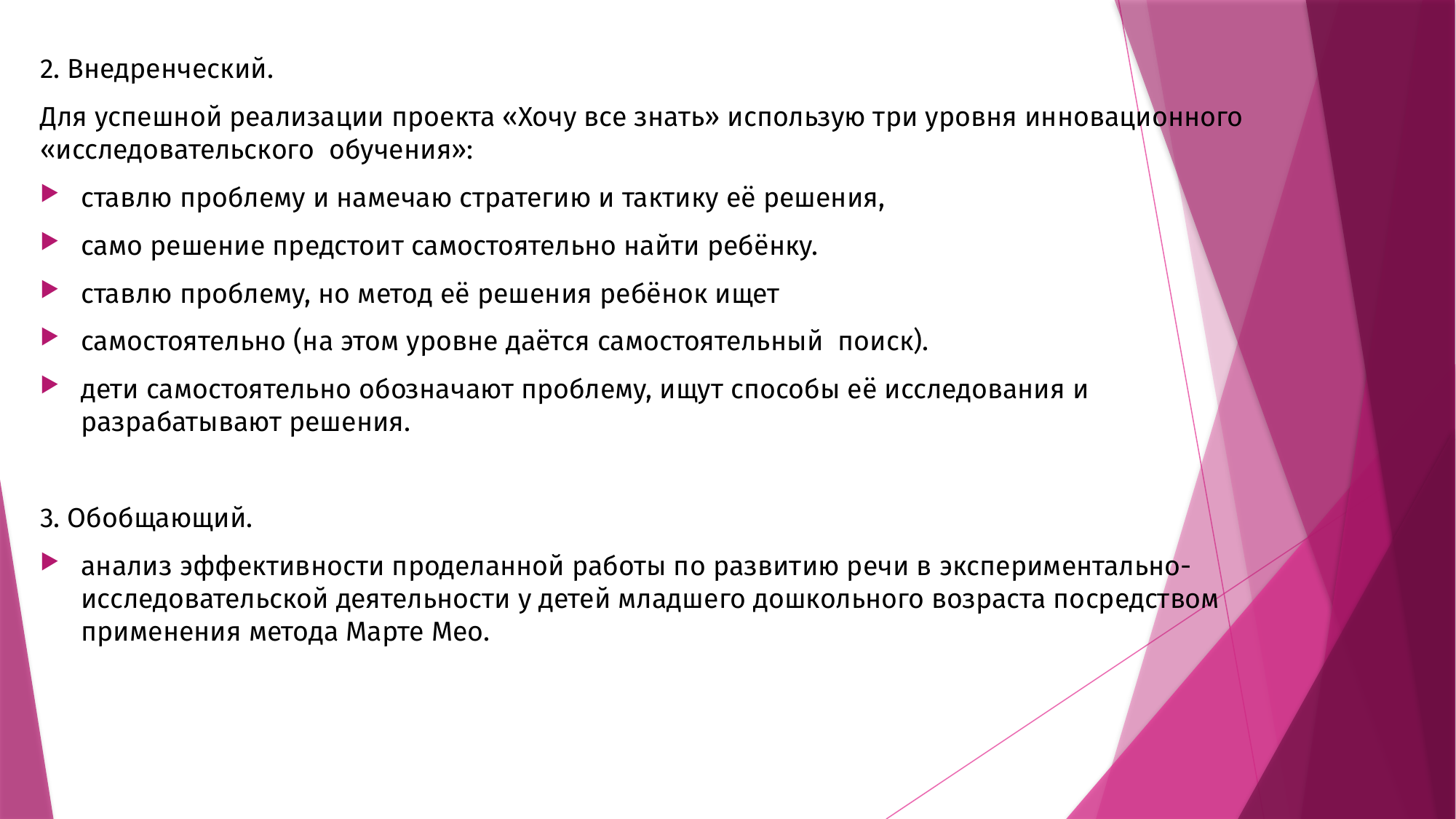

2. Внедренческий.
Для успешной реализации проекта «Хочу все знать» использую три уровня инновационного «исследовательского  обучения»:
ставлю проблему и намечаю стратегию и тактику её решения,
само решение предстоит самостоятельно найти ребёнку.
ставлю проблему, но метод её решения ребёнок ищет
самостоятельно (на этом уровне даётся самостоятельный  поиск).
дети самостоятельно обозначают проблему, ищут способы её исследования и разрабатывают решения.

3. Обобщающий.
анализ эффективности проделанной работы по развитию речи в экспериментально-исследовательской деятельности у детей младшего дошкольного возраста посредством применения метода Марте Мео.